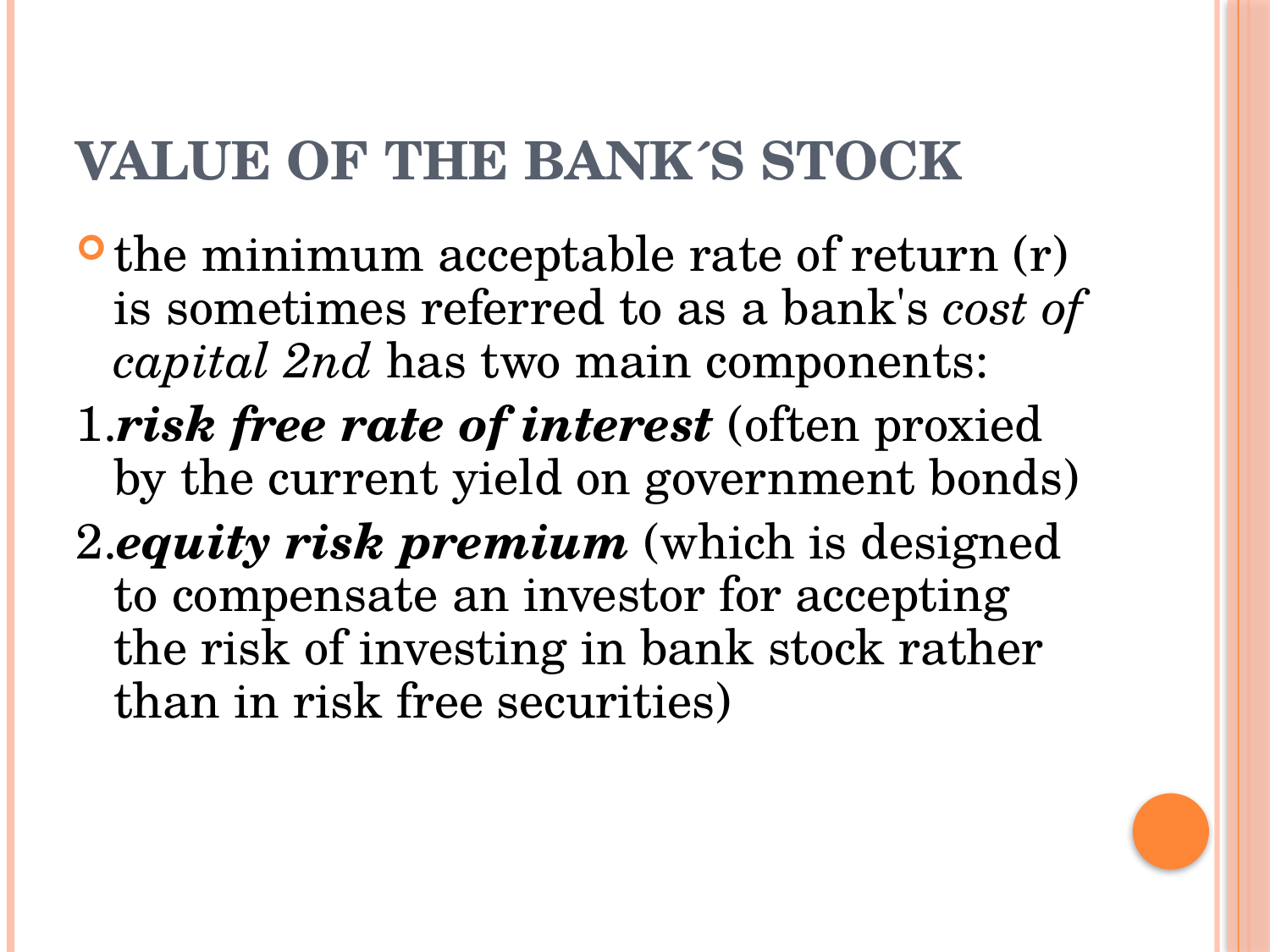

# Value of the bank´s stock
the minimum acceptable rate of return (r) is sometimes referred to as a bank's cost of capital 2nd has two main components:
1.risk free rate of interest (often proxied by the current yield on government bonds)
2.equity risk premium (which is designed to compensate an investor for accepting the risk of investing in bank stock rather than in risk free securities)